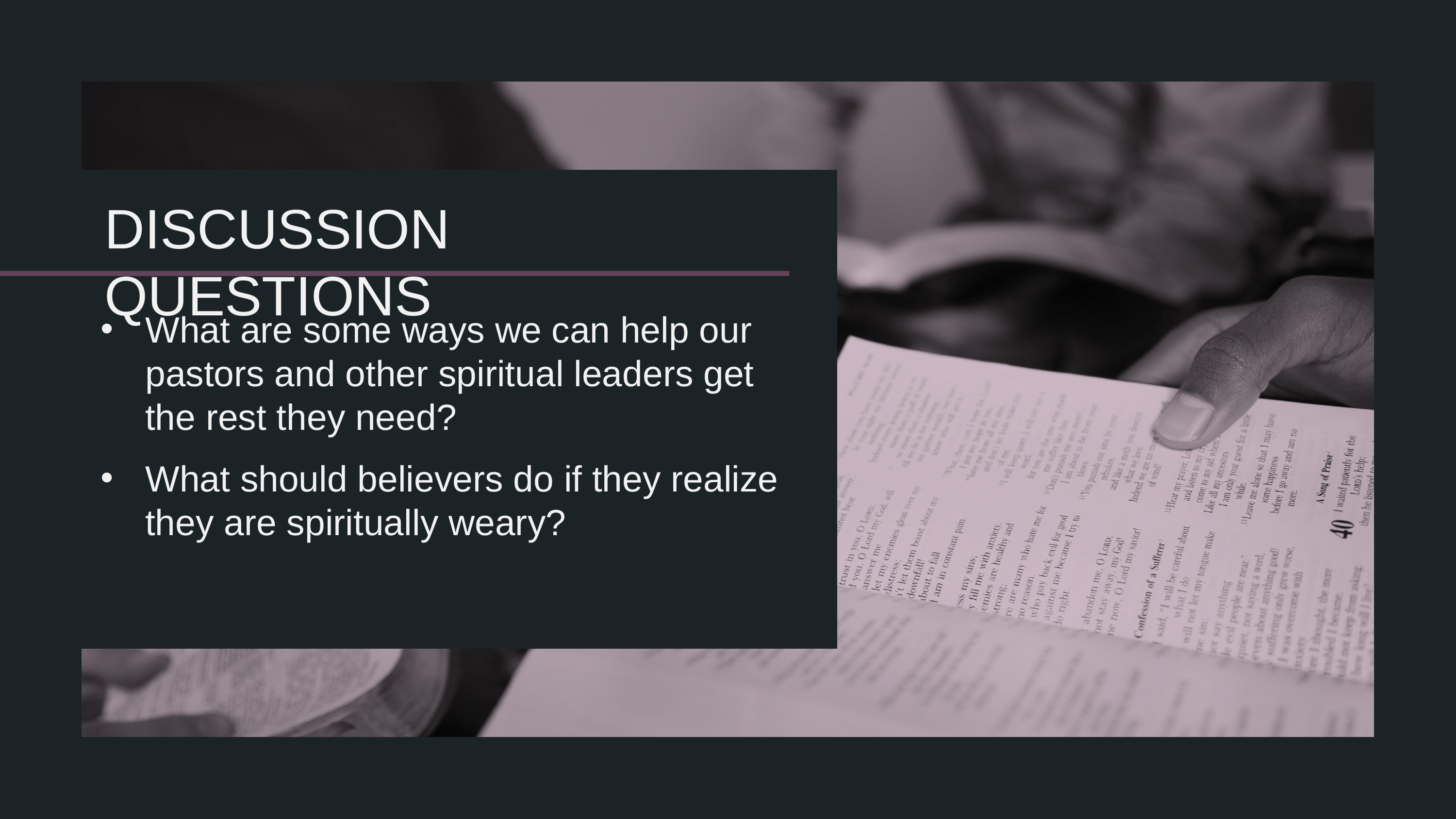

What are some ways we can help our pastors and other spiritual leaders get the rest they need?
What should believers do if they realize they are spiritually weary?